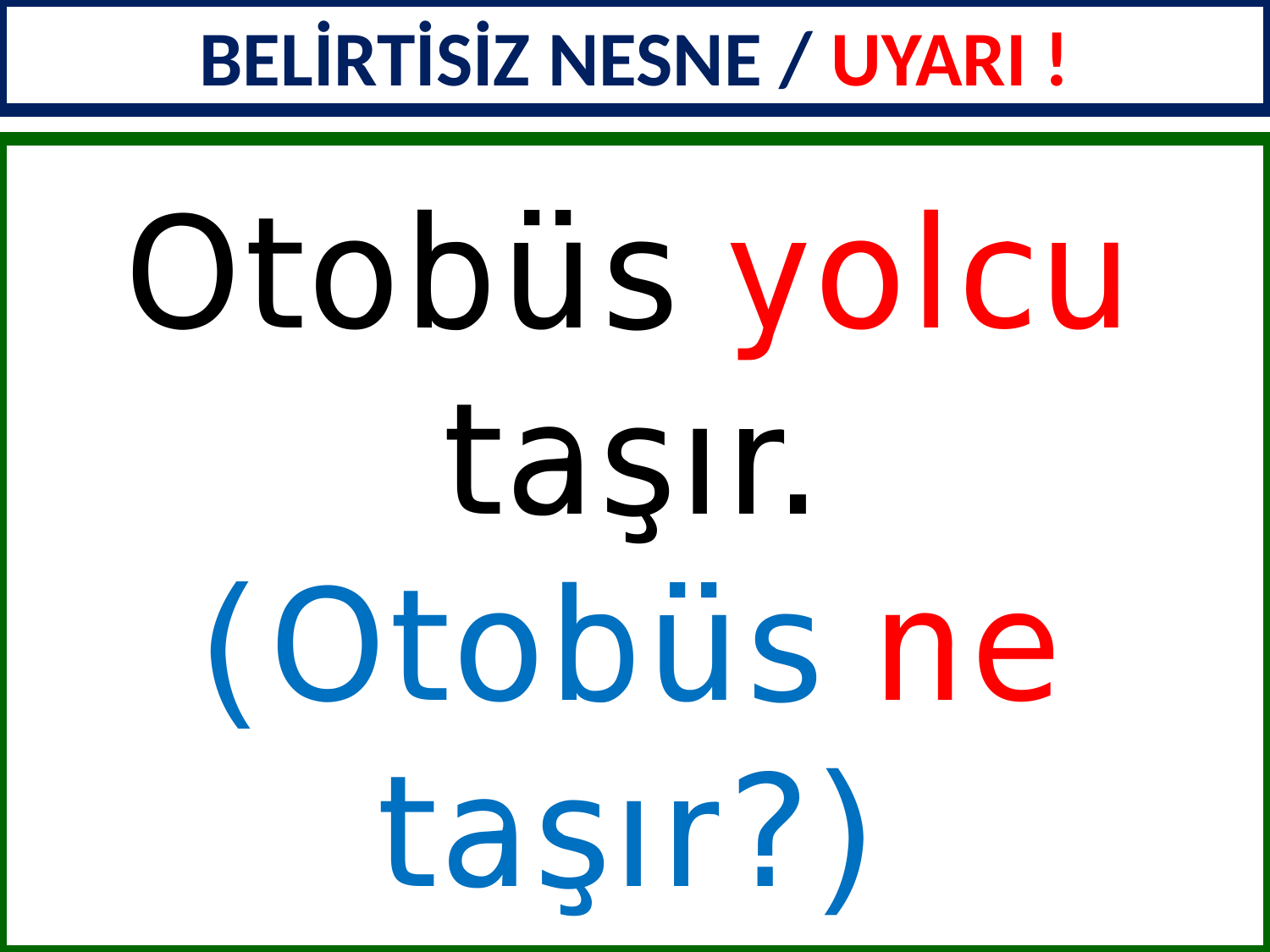

BELİRTİSİZ NESNE / UYARI !
Otobüs yolcu taşır.
(Otobüs ne taşır?)